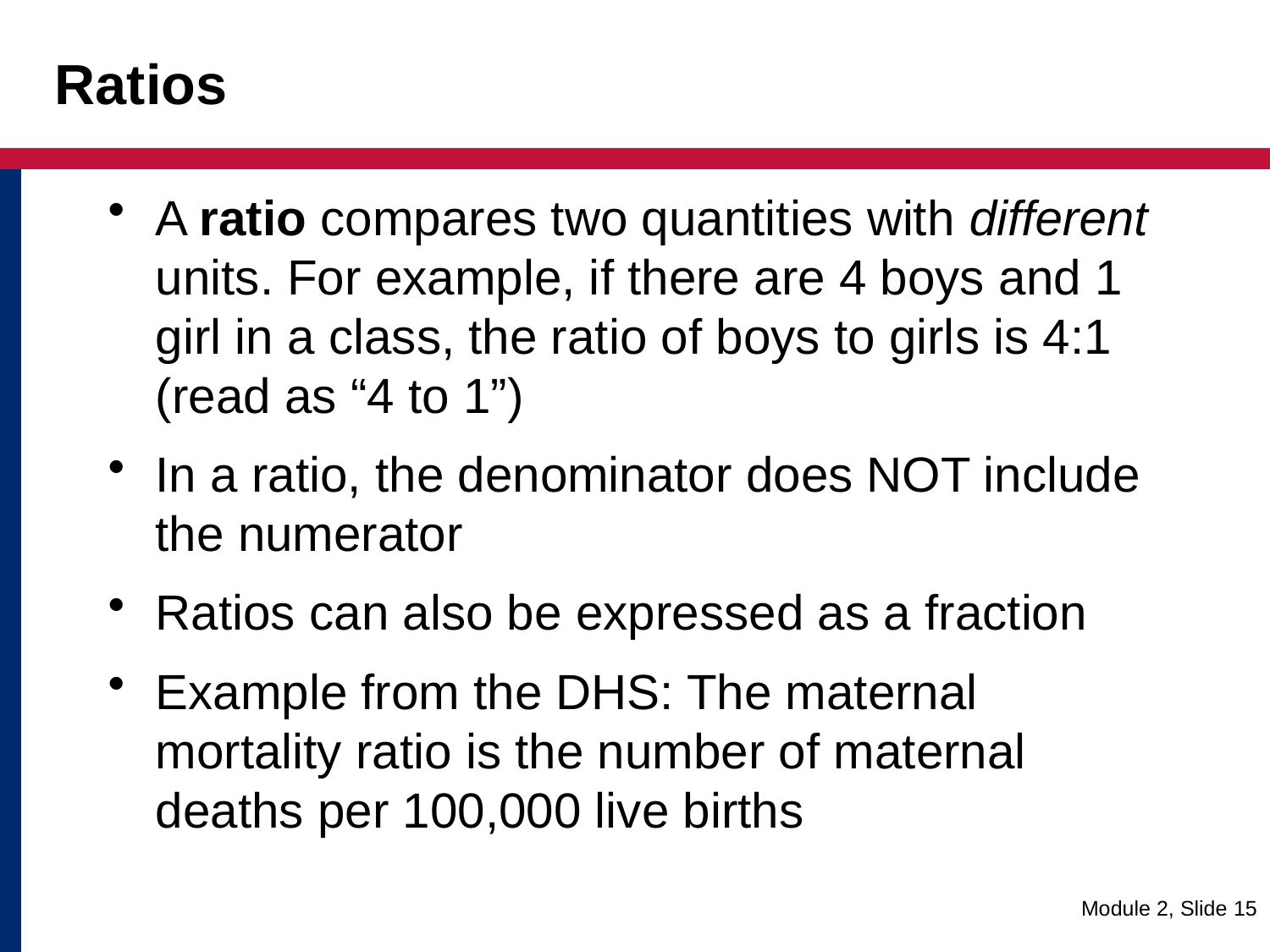

# Ratios
A ratio compares two quantities with different units. For example, if there are 4 boys and 1 girl in a class, the ratio of boys to girls is 4:1 (read as “4 to 1”)
In a ratio, the denominator does NOT include the numerator
Ratios can also be expressed as a fraction
Example from the DHS: The maternal mortality ratio is the number of maternal deaths per 100,000 live births
Module 2, Slide 15